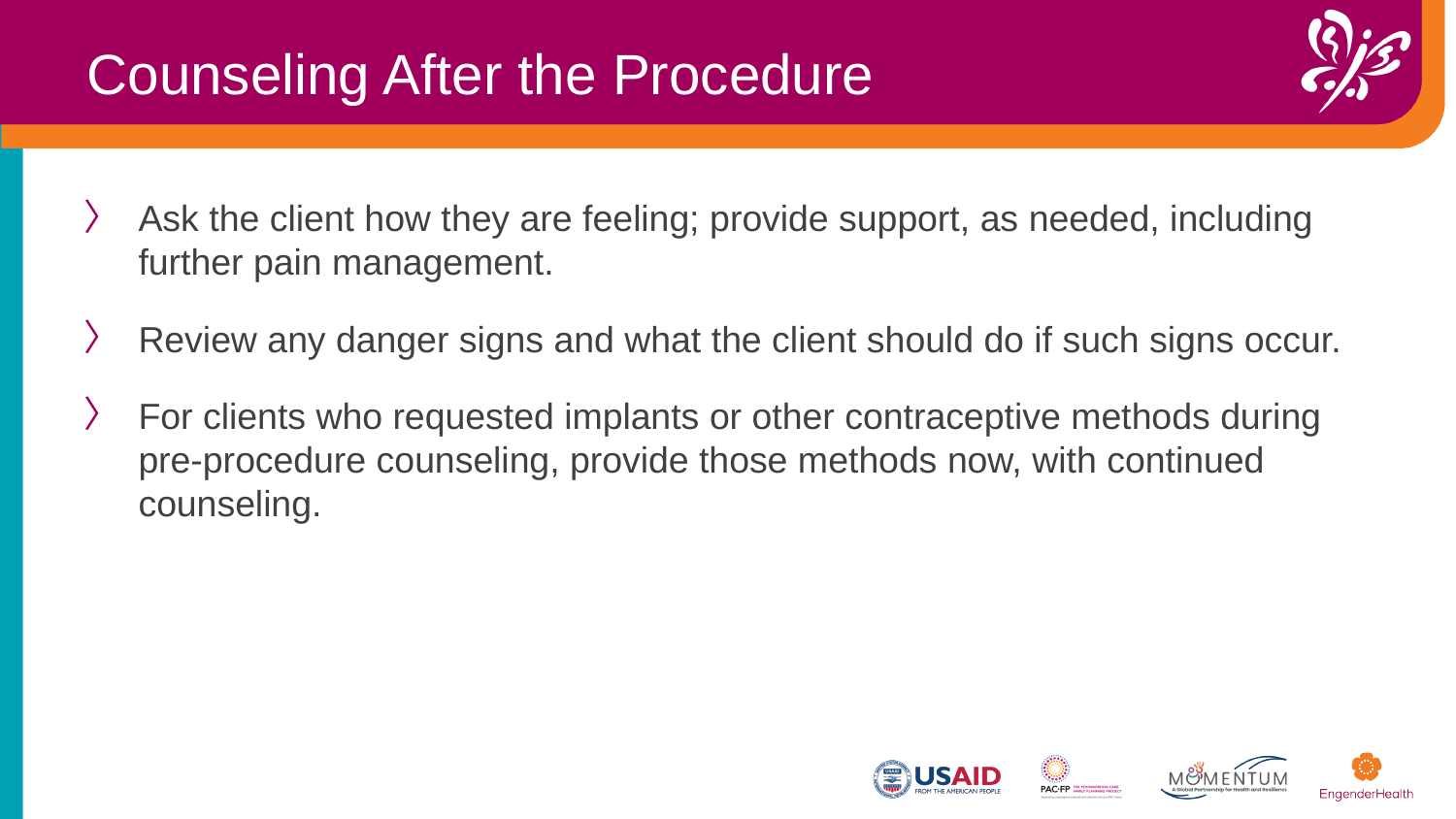

Counseling After the Procedure
Ask the client how they are feeling; provide support, as needed, including further pain management.
Review any danger signs and what the client should do if such signs occur.
For clients who requested implants or other contraceptive methods during pre-procedure counseling, provide those methods now, with continued counseling.